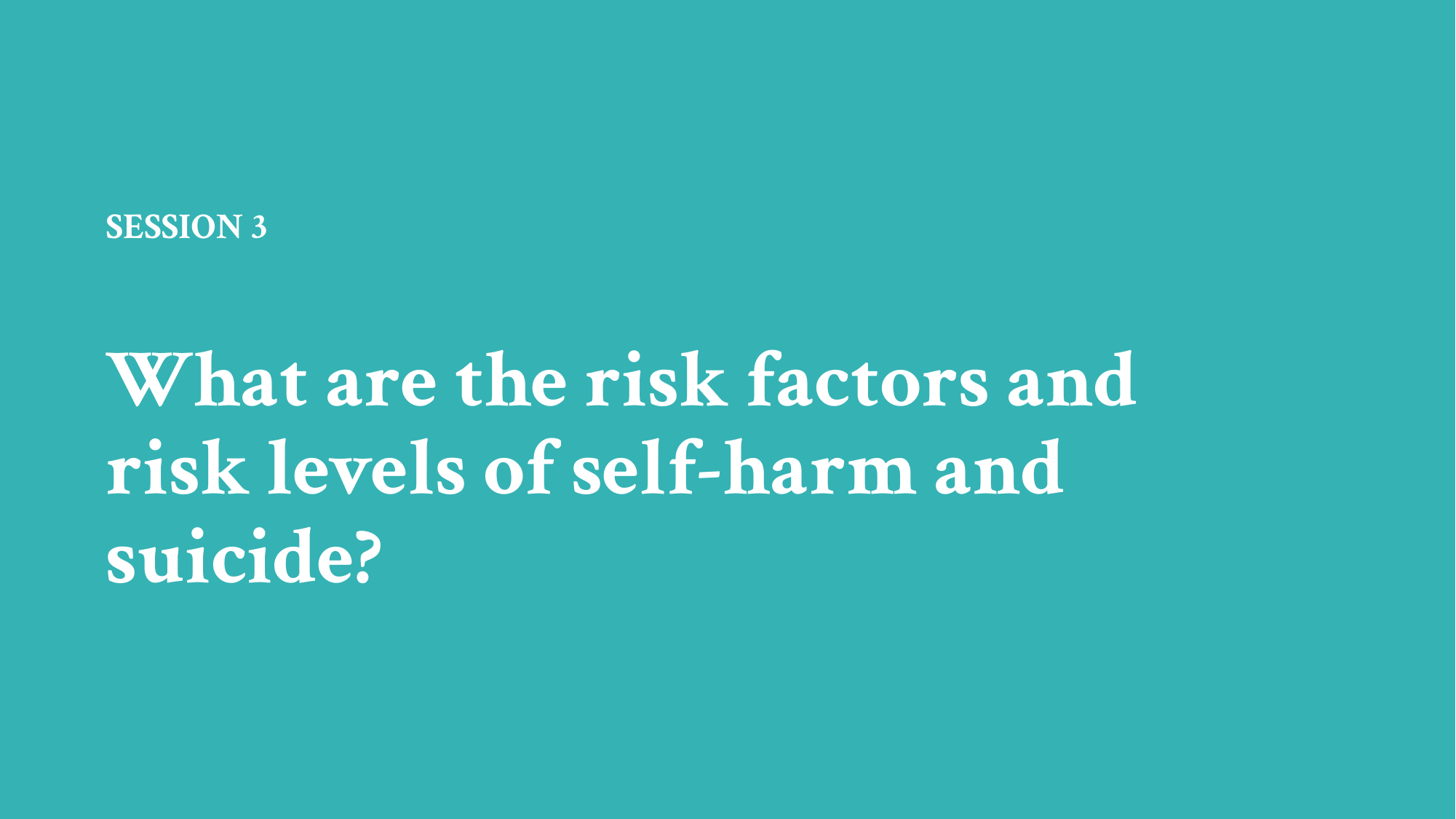

# SESSION 3 What are the risk factors and risk levels of self-harm and suicide?